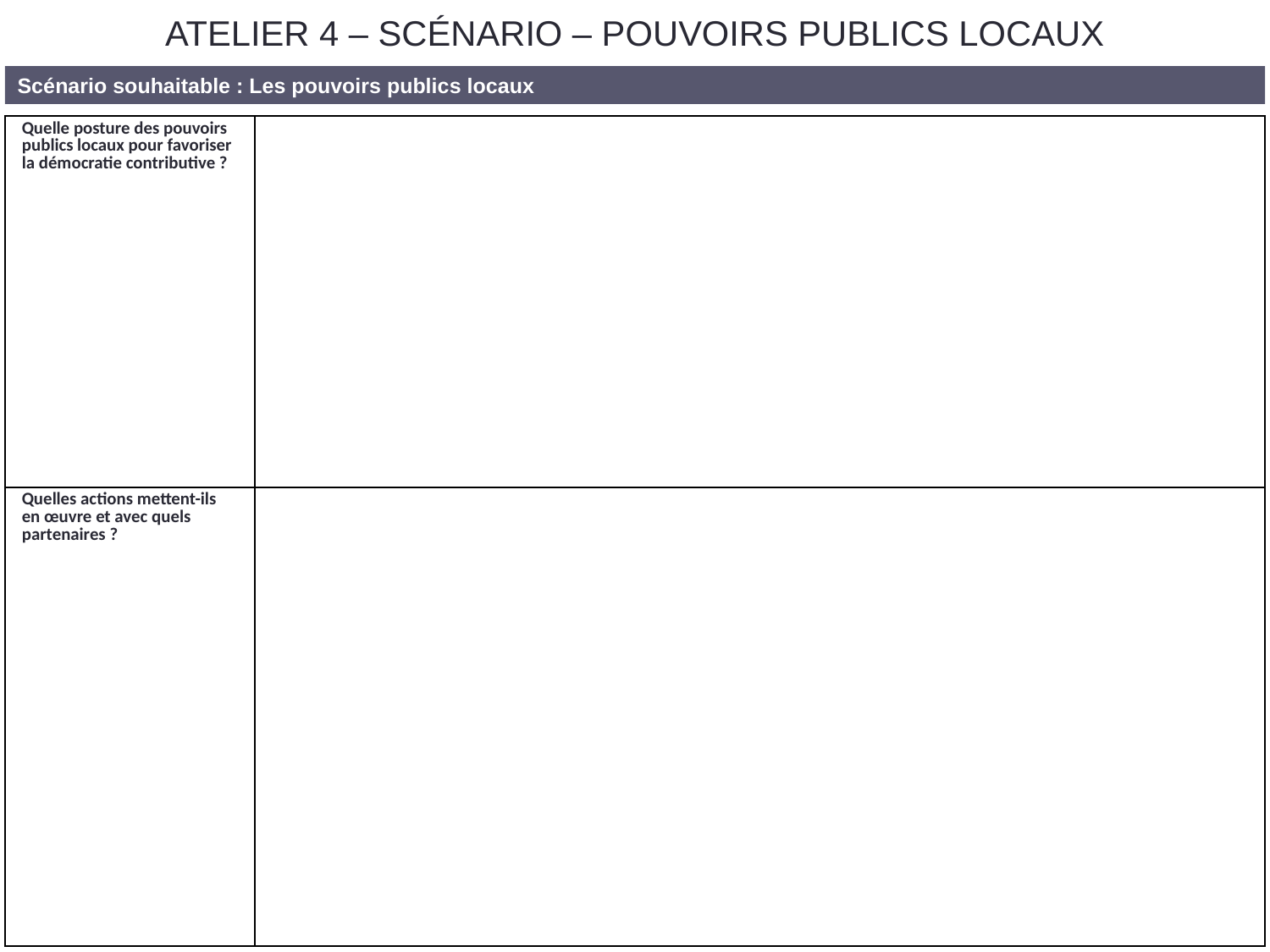

# ATELIER 4 – SCÉNARIO – POUVOIRS PUBLICS LOCAUX
Scénario souhaitable : Les pouvoirs publics locaux
| Quelle posture des pouvoirs publics locaux pour favoriser la démocratie contributive ? |  |
| --- | --- |
| Quelles actions mettent-ils en œuvre et avec quels partenaires ? |  |